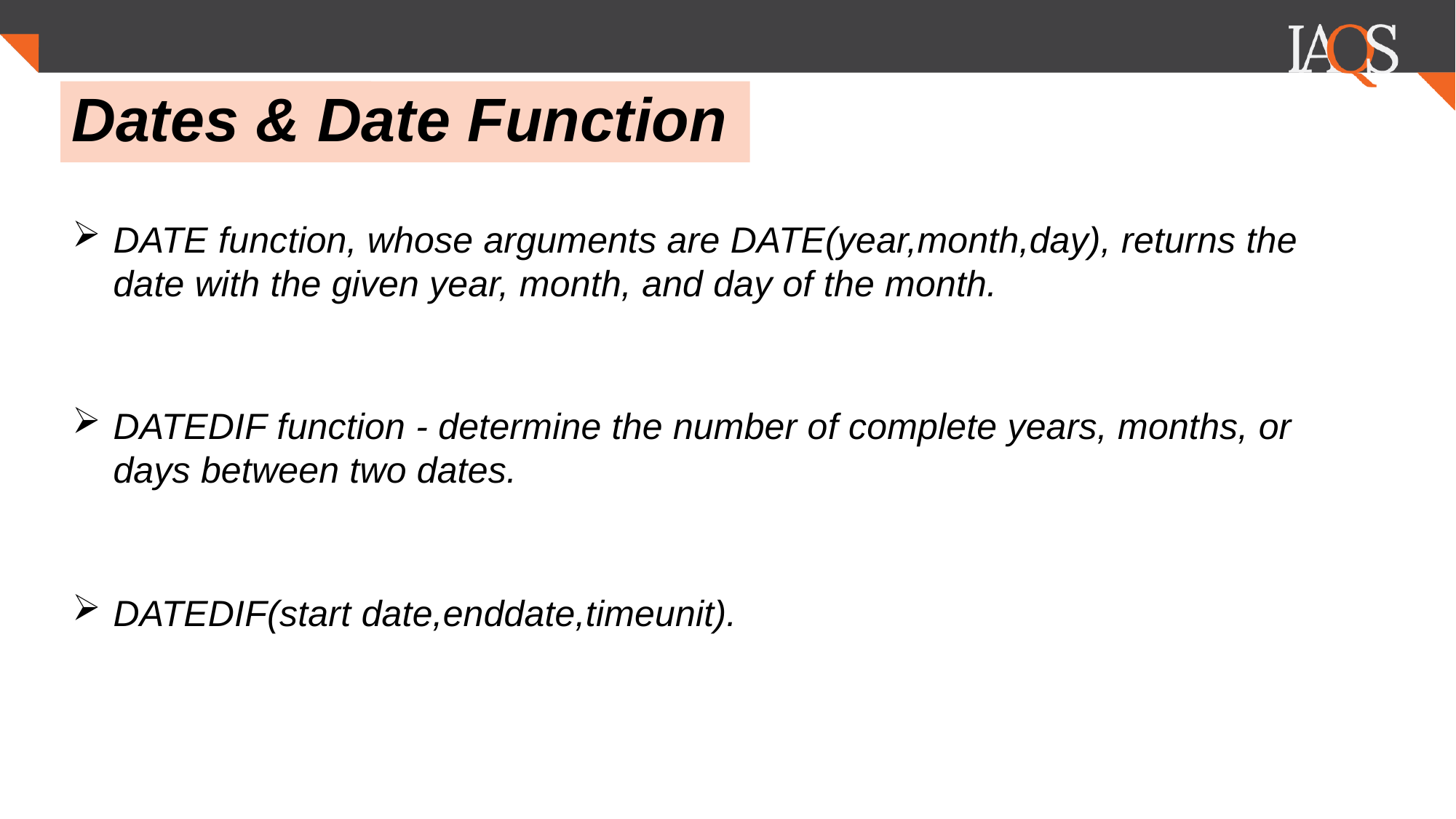

.

# Dates & Date Function
DATE function, whose arguments are DATE(year,month,day), returns the date with the given year, month, and day of the month.

DATEDIF function - determine the number of complete years, months, or days between two dates.

DATEDIF(start date,enddate,timeunit).